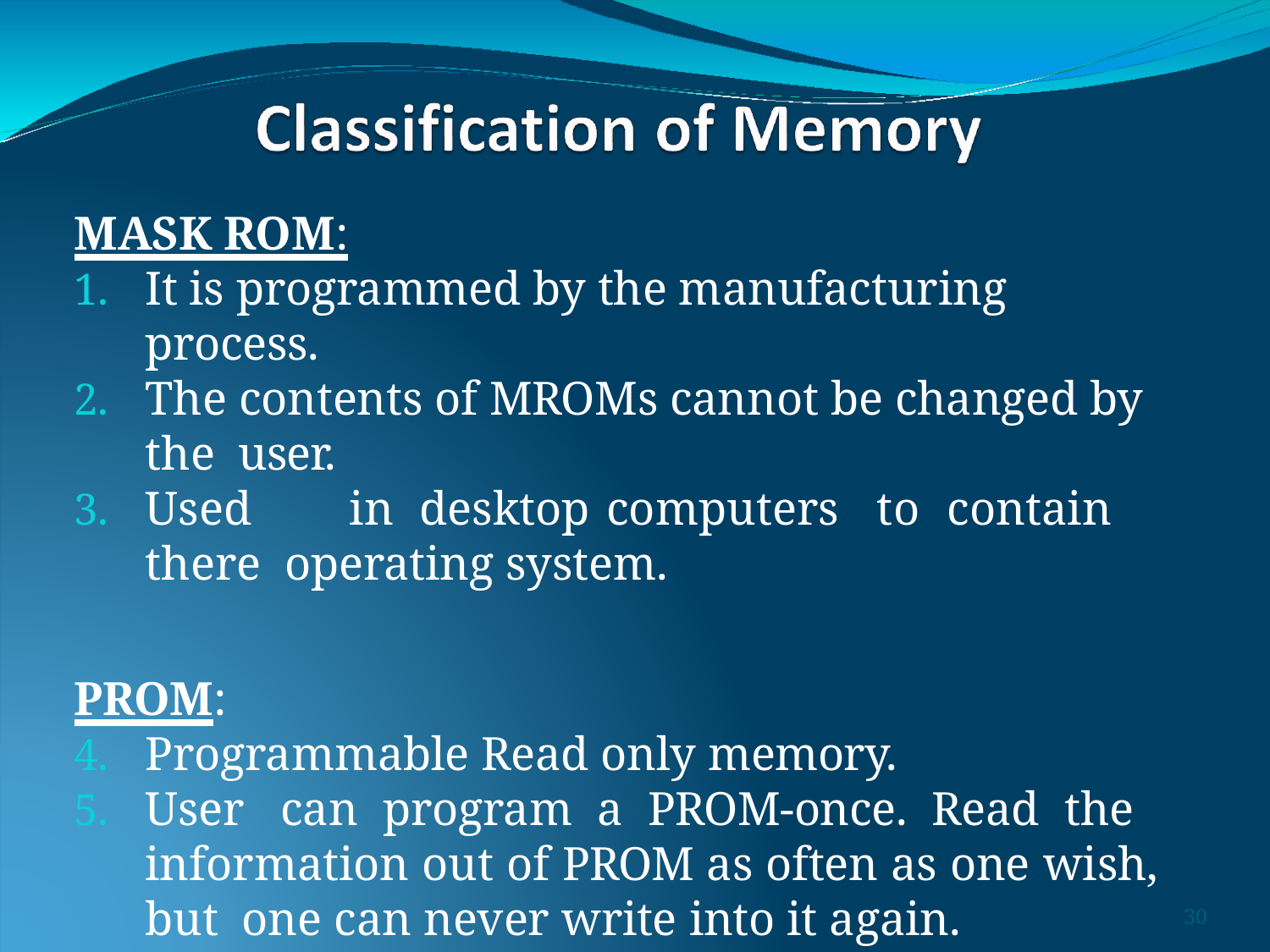

MASK ROM:
It is programmed by the manufacturing process.
The contents of MROMs cannot be changed by the  user.
Used	in	desktop	computers	to	contain	there  operating system.

PROM:
Programmable Read only memory.
User can program a PROM-once. Read the  information out of PROM as often as one wish, but  one can never write into it again.
30